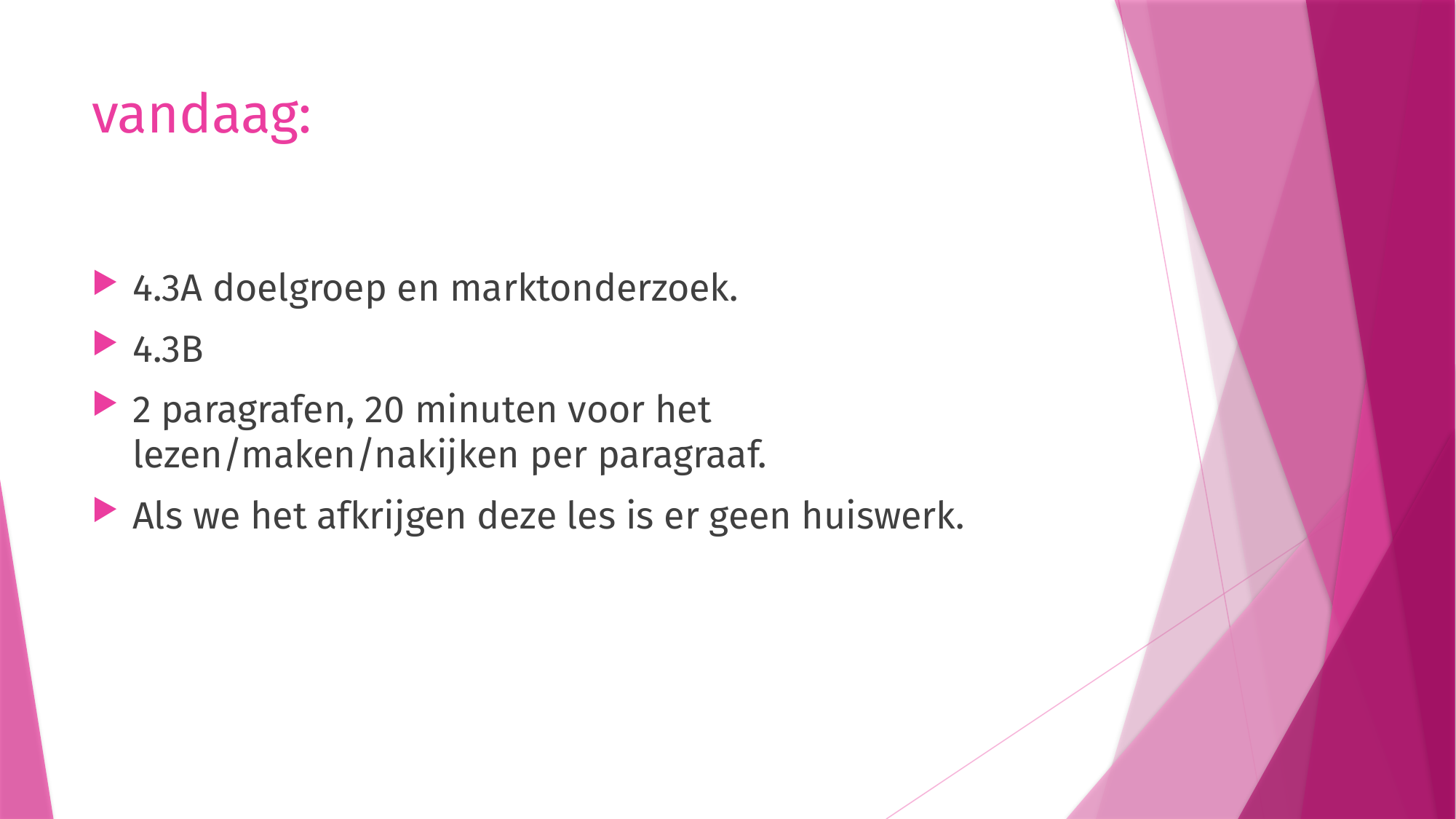

# vandaag:
4.3A doelgroep en marktonderzoek.
4.3B
2 paragrafen, 20 minuten voor het lezen/maken/nakijken per paragraaf.
Als we het afkrijgen deze les is er geen huiswerk.